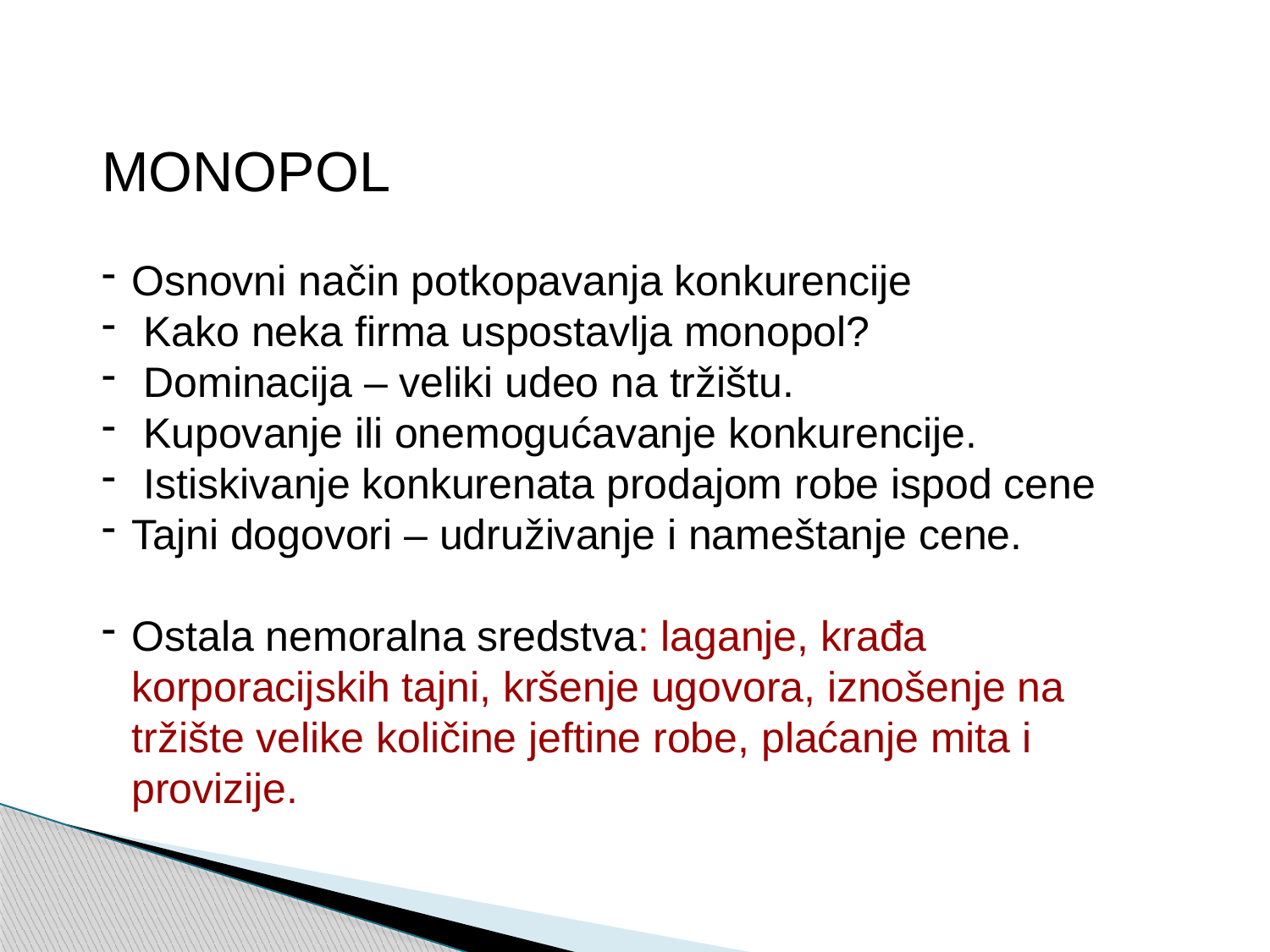

MONOPOL

Osnovni način potkopavanja konkurencije
 Kako neka firma uspostavlja monopol?
 Dominacija – veliki udeo na tržištu.
 Kupovanje ili onemogućavanje konkurencije.
 Istiskivanje konkurenata prodajom robe ispod cene
Tajni dogovori – udruživanje i nameštanje cene.

Ostala nemoralna sredstva: laganje, krađa korporacijskih tajni, kršenje ugovora, iznošenje na tržište velike količine jeftine robe, plaćanje mita i provizije.